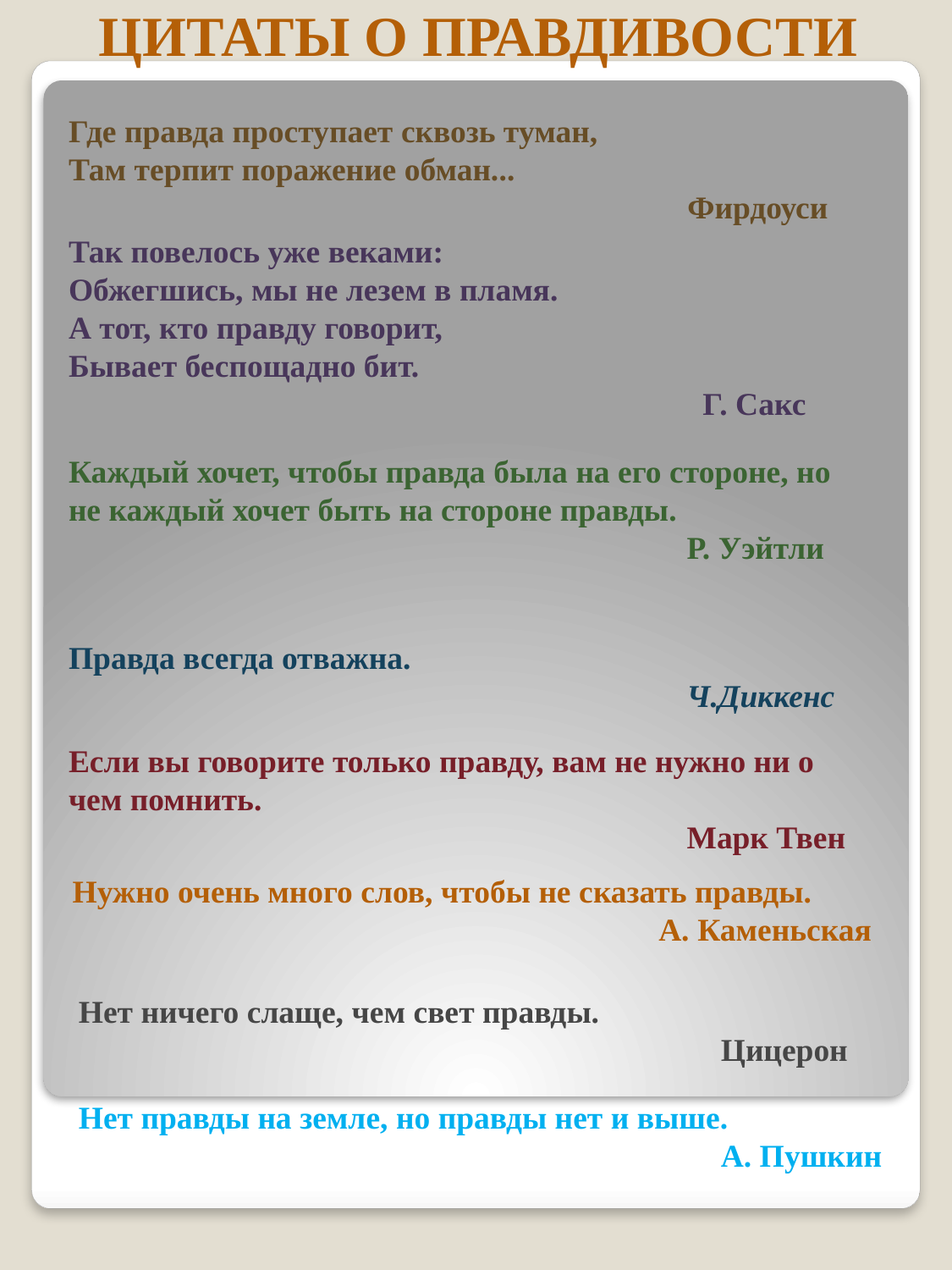

ЦИТАТЫ О ПРАВДИВОСТИ
Где правда проступает сквозь туман,
Там терпит поражение обман...
                                                                             Фирдоуси

Так повелось уже веками:
Обжегшись, мы не лезем в пламя.
А тот, кто правду говорит,
Бывает беспощадно бит.
                                                                               Г. Сакс
Каждый хочет, чтобы правда была на его стороне, но не каждый хочет быть на стороне правды.
                                                                             Р. Уэйтли
Правда всегда отважна.
                                                                             Ч.Диккенс
Если вы говорите только правду, вам не нужно ни о чем помнить.
                                                                             Марк Твен
Нужно очень много слов, чтобы не сказать правды.
                                                                         А. Каменьская
Нет ничего слаще, чем свет правды.
                                                                                Цицерон
Нет правды на земле, но правды нет и выше.
                                                                                А. Пушкин